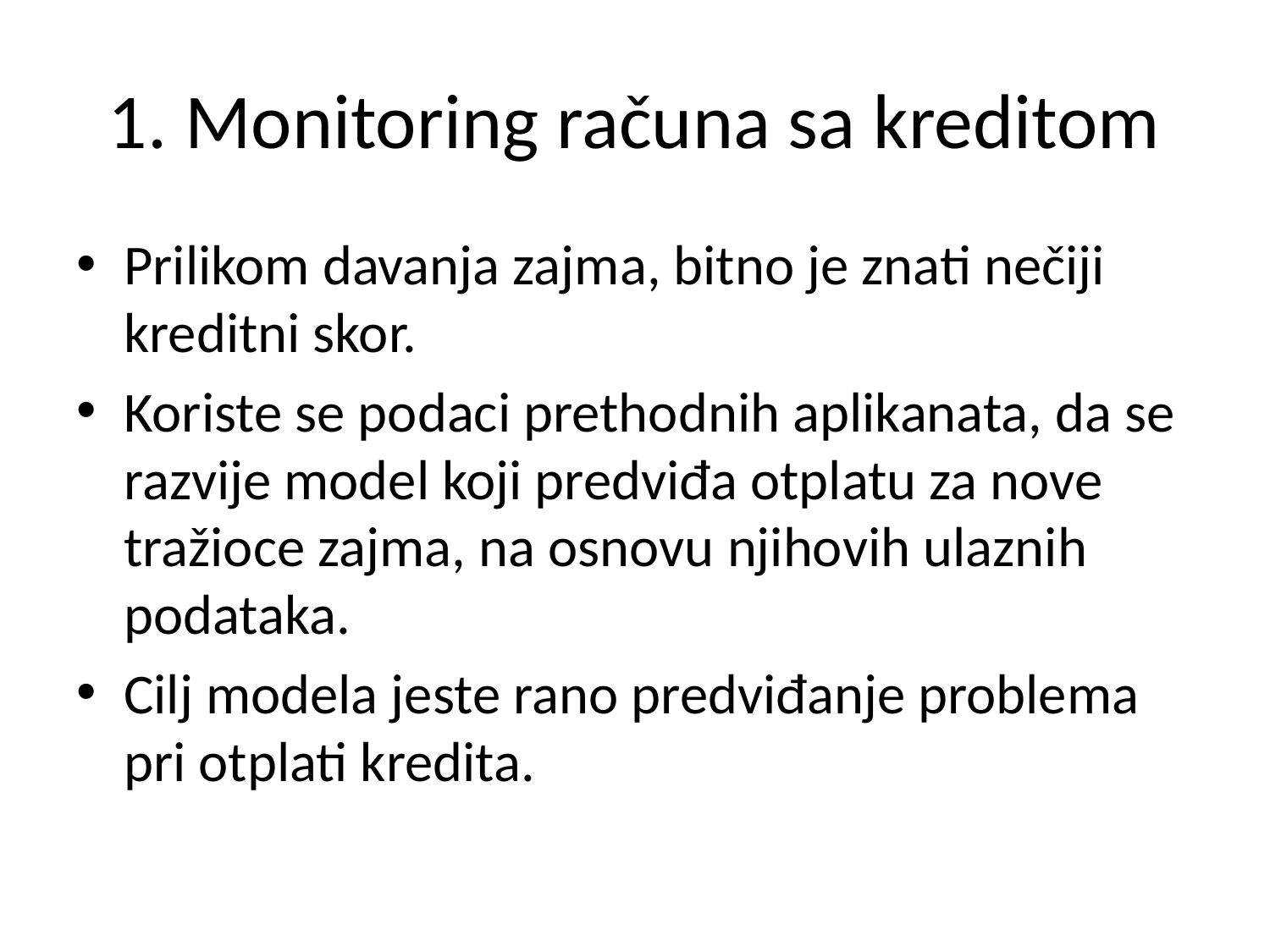

# 1. Monitoring računa sa kreditom
Prilikom davanja zajma, bitno je znati nečiji kreditni skor.
Koriste se podaci prethodnih aplikanata, da se razvije model koji predviđa otplatu za nove tražioce zajma, na osnovu njihovih ulaznih  podataka.
Cilj modela jeste rano predviđanje problema pri otplati kredita.